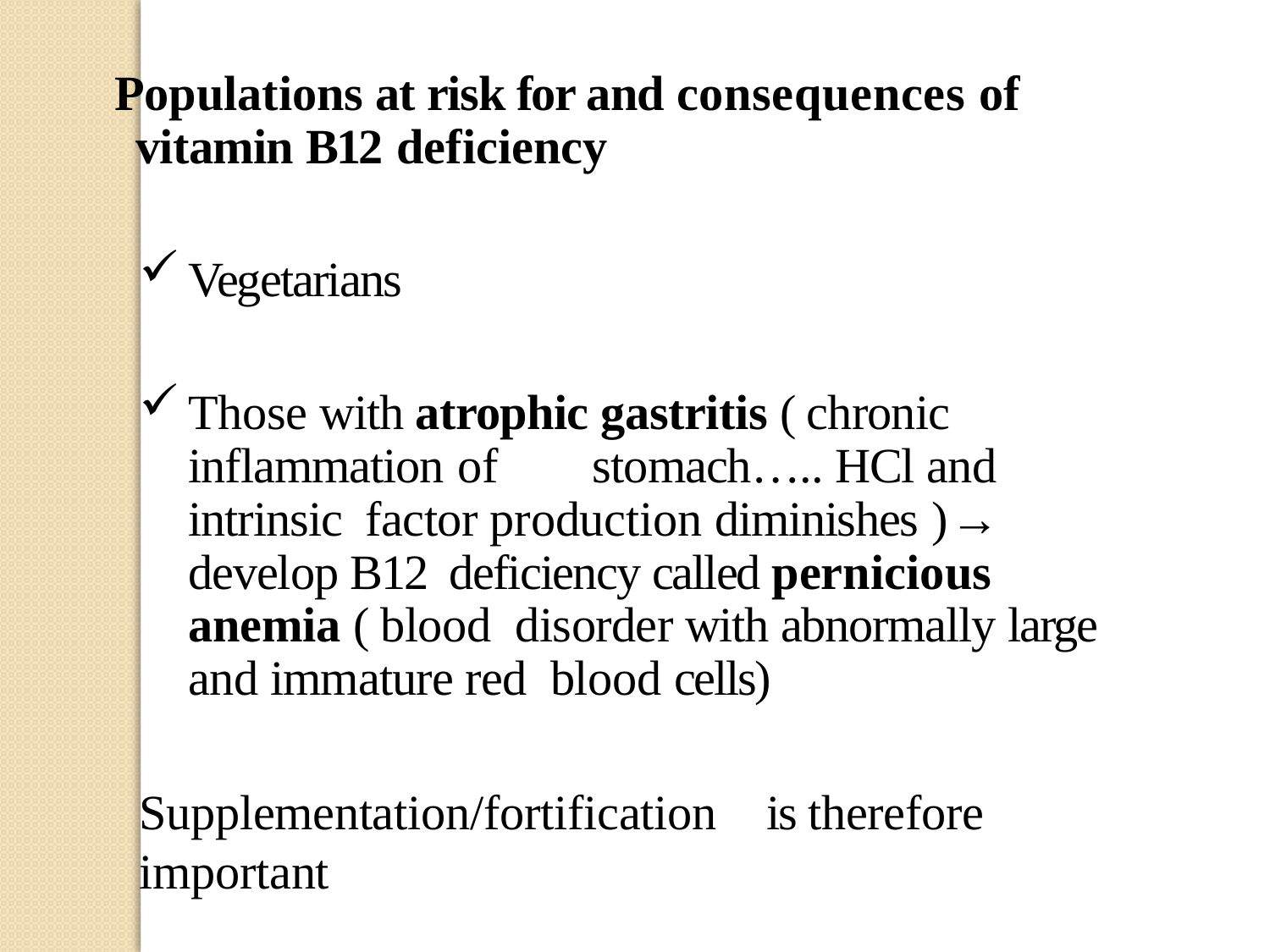

Populations at risk for and consequences of  vitamin B12 deficiency

Vegetarians

Those with atrophic gastritis ( chronic  inflammation of	stomach….. HCl and intrinsic  factor production diminishes )	→ develop B12  deficiency called pernicious anemia ( blood  disorder with abnormally large and immature red  blood cells)

Supplementation/fortification	is therefore important